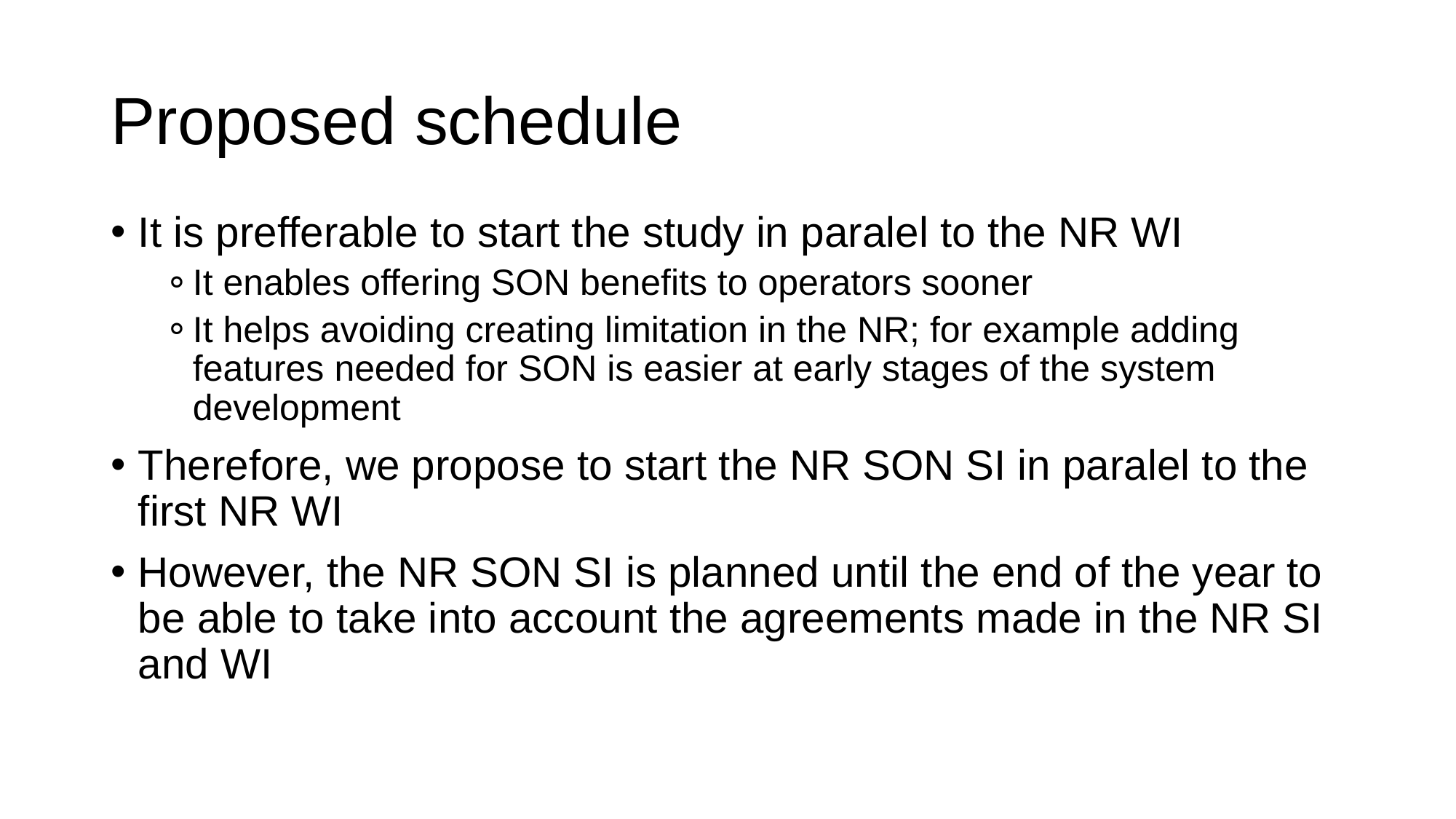

# Proposed schedule
It is prefferable to start the study in paralel to the NR WI
It enables offering SON benefits to operators sooner
It helps avoiding creating limitation in the NR; for example adding features needed for SON is easier at early stages of the system development
Therefore, we propose to start the NR SON SI in paralel to the first NR WI
However, the NR SON SI is planned until the end of the year to be able to take into account the agreements made in the NR SI and WI